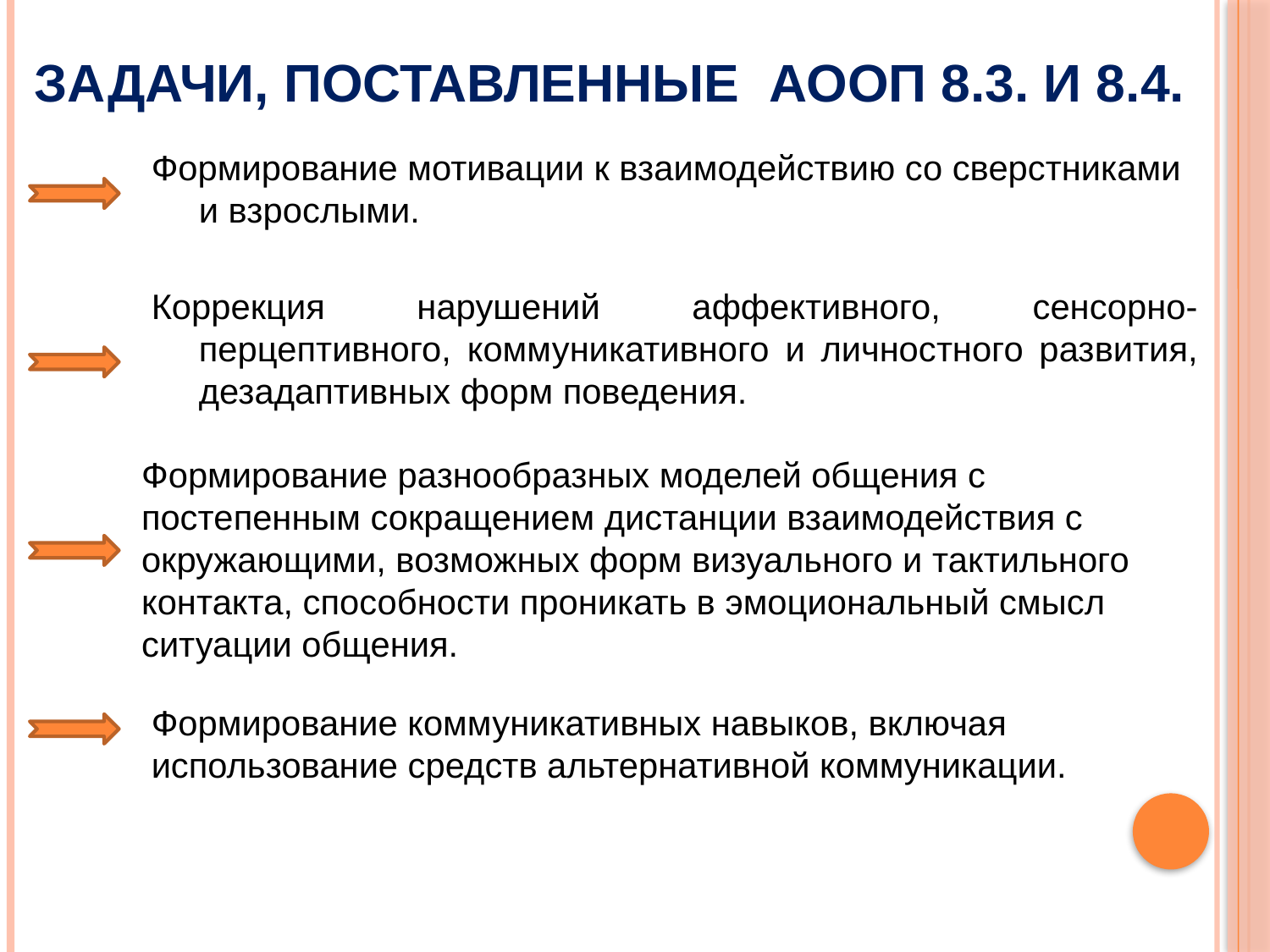

# задачи, поставленные  АООП 8.3. и 8.4.
Формирование мотивации к взаимодействию со сверстниками и взрослыми.

Коррекция нарушений аффективного, сенсорно-перцептивного, коммуникативного и личностного развития, дезадаптивных форм поведения.

Формирование разнообразных моделей общения с постепенным сокращением дистанции взаимодействия с окружающими, возможных форм визуального и тактильного контакта, способности проникать в эмоциональный смысл ситуации общения.

Формирование коммуникативных навыков, включая использование средств альтернативной коммуникации.